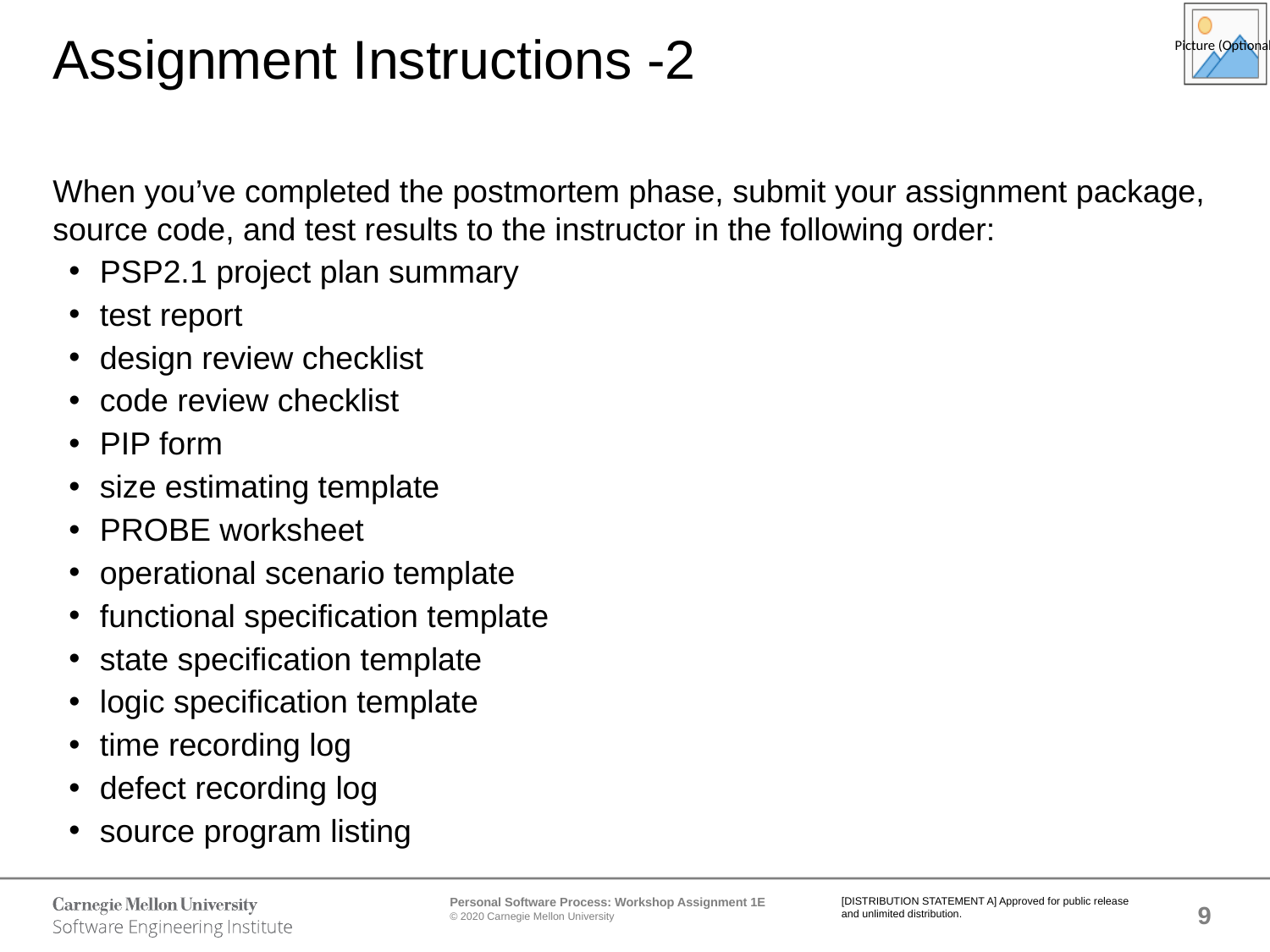

# Assignment Instructions -2
When you’ve completed the postmortem phase, submit your assignment package, source code, and test results to the instructor in the following order:
PSP2.1 project plan summary
test report
design review checklist
code review checklist
PIP form
size estimating template
PROBE worksheet
operational scenario template
functional specification template
state specification template
logic specification template
time recording log
defect recording log
source program listing